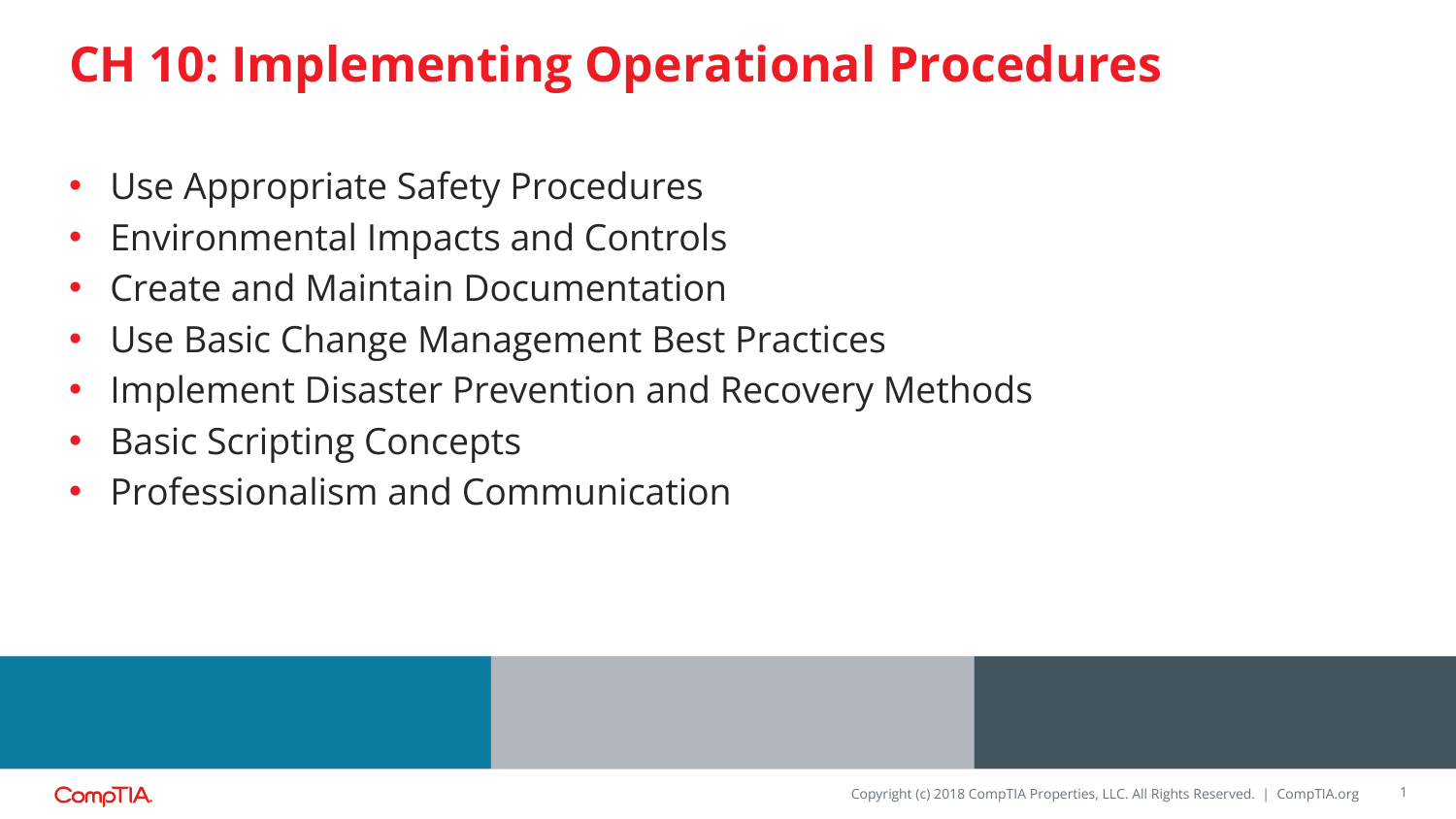

# CH 10: Implementing Operational Procedures
Use Appropriate Safety Procedures
Environmental Impacts and Controls
Create and Maintain Documentation
Use Basic Change Management Best Practices
Implement Disaster Prevention and Recovery Methods
Basic Scripting Concepts
Professionalism and Communication
1